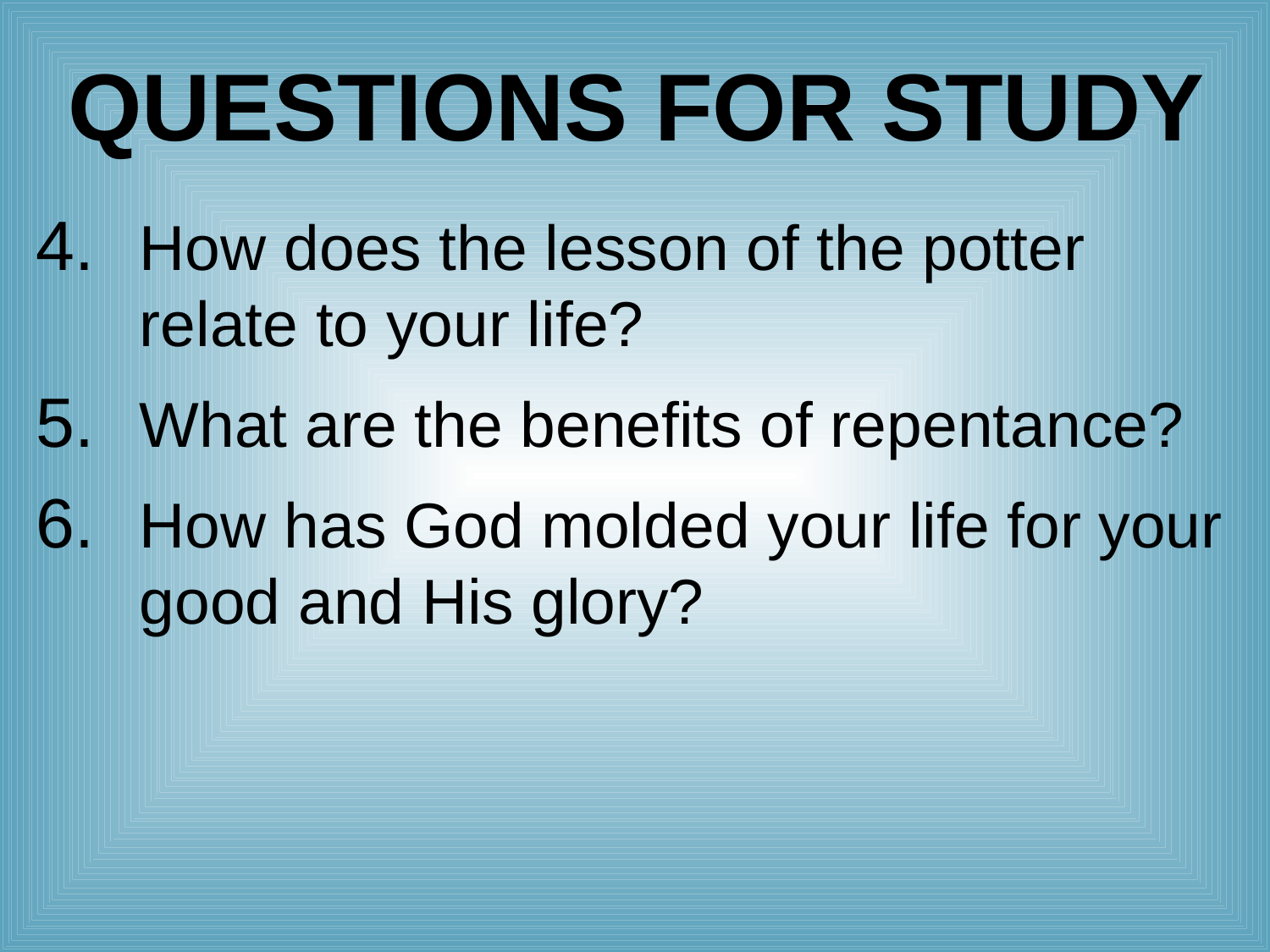

# Questions for Study
How does the lesson of the potter relate to your life?
What are the benefits of repentance?
How has God molded your life for your good and His glory?